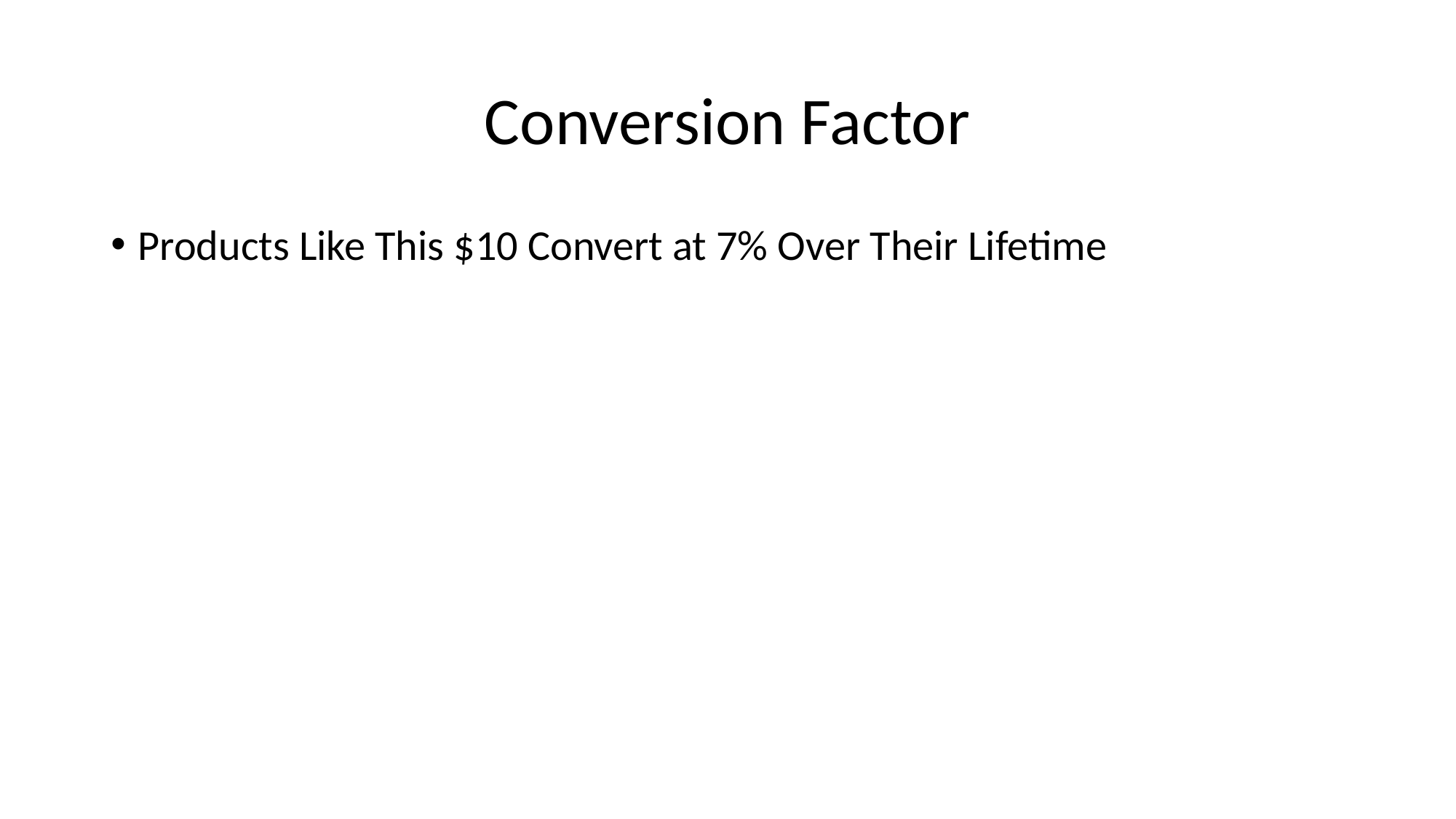

# Conversion Factor
Products Like This $10 Convert at 7% Over Their Lifetime